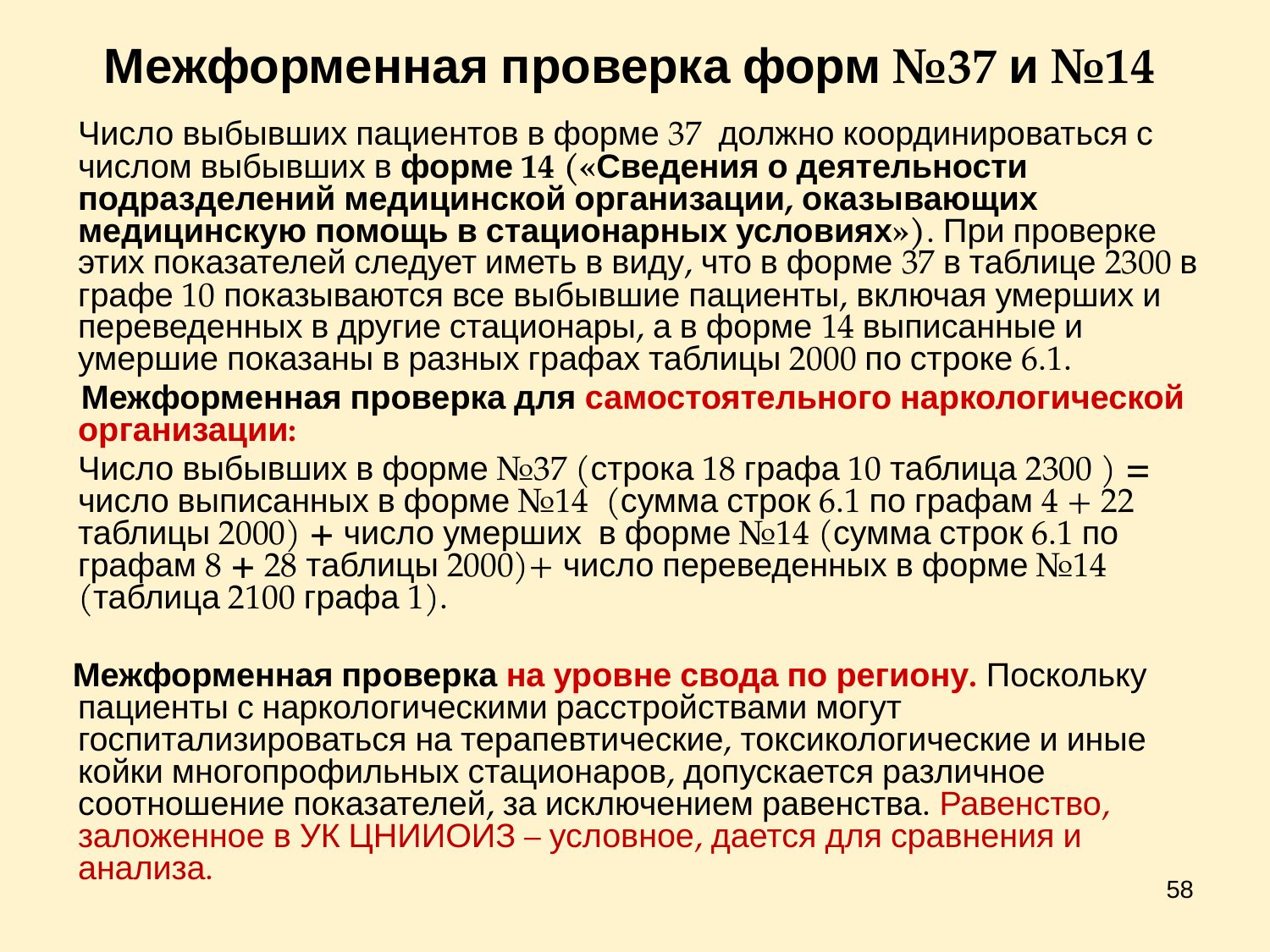

# Межформенная проверка форм №37 и №14
	Число выбывших пациентов в форме 37  должно координироваться с числом выбывших в форме 14 («Сведения о деятельности  подразделений медицинской организации, оказывающих медицинскую помощь в стационарных условиях»). При проверке этих показателей следует иметь в виду, что в форме 37 в таблице 2300 в графе 10 показываются все выбывшие пациенты, включая умерших и переведенных в другие стационары, а в форме 14 выписанные и умершие показаны в разных графах таблицы 2000 по строке 6.1.
      Межформенная проверка для самостоятельного наркологической организации:
	Число выбывших в форме №37 (строка 18 графа 10 таблица 2300 ) = число выписанных в форме №14  (сумма строк 6.1 по графам 4 + 22 таблицы 2000) + число умерших  в форме №14 (сумма строк 6.1 по графам 8 + 28 таблицы 2000)+ число переведенных в форме №14 (таблица 2100 графа 1).

     Межформенная проверка на уровне свода по региону. Поскольку пациенты с наркологическими расстройствами могут госпитализироваться на терапевтические, токсикологические и иные койки многопрофильных стационаров, допускается различное соотношение показателей, за исключением равенства. Равенство, заложенное в УК ЦНИИОИЗ – условное, дается для сравнения и анализа.

58